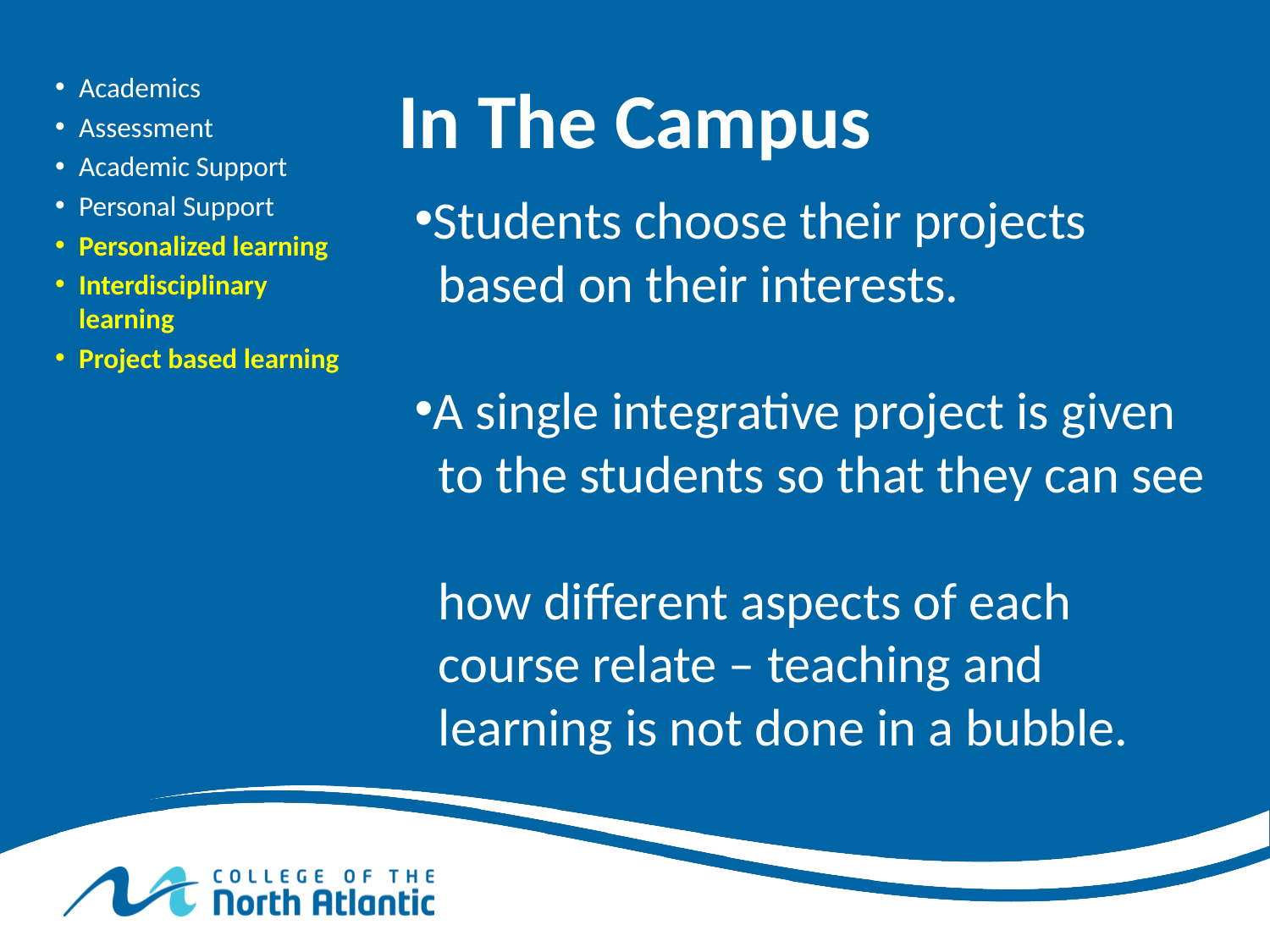

# In The Campus
Academics
Assessment
Academic Support
Personal Support
Personalized learning
Interdisciplinary learning
Project based learning

Students choose their projects
  based on their interests.

A single integrative project is given
  to the students so that they can see
  how different aspects of each
  course relate – teaching and
  learning is not done in a bubble.